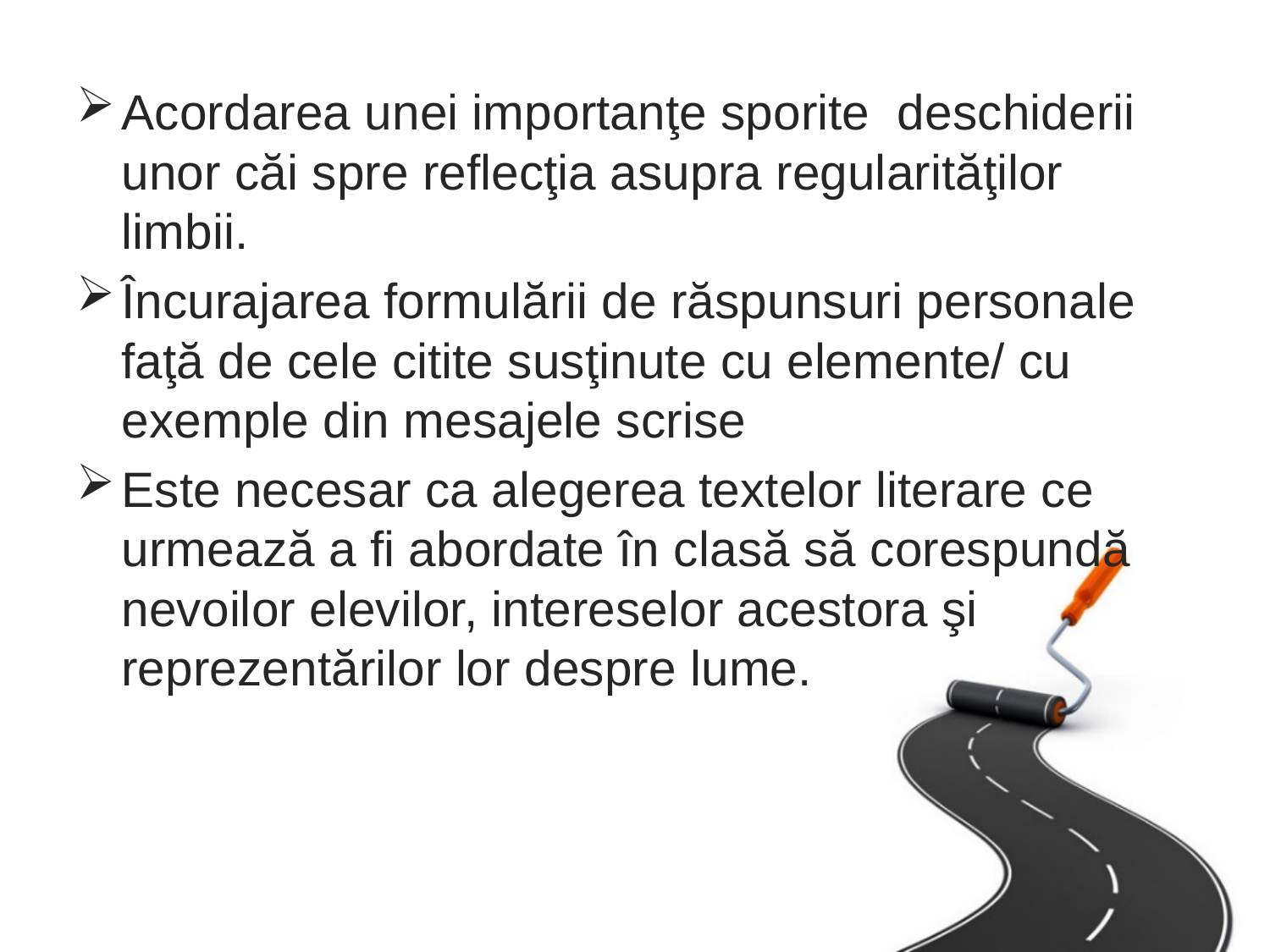

Acordarea unei importanţe sporite  deschiderii unor căi spre reflecţia asupra regularităţilor limbii.
Încurajarea formulării de răspunsuri personale faţă de cele citite susţinute cu elemente/ cu exemple din mesajele scrise
Este necesar ca alegerea textelor literare ce urmează a fi abordate în clasă să corespundă nevoilor elevilor, intereselor acestora şi reprezentărilor lor despre lume.